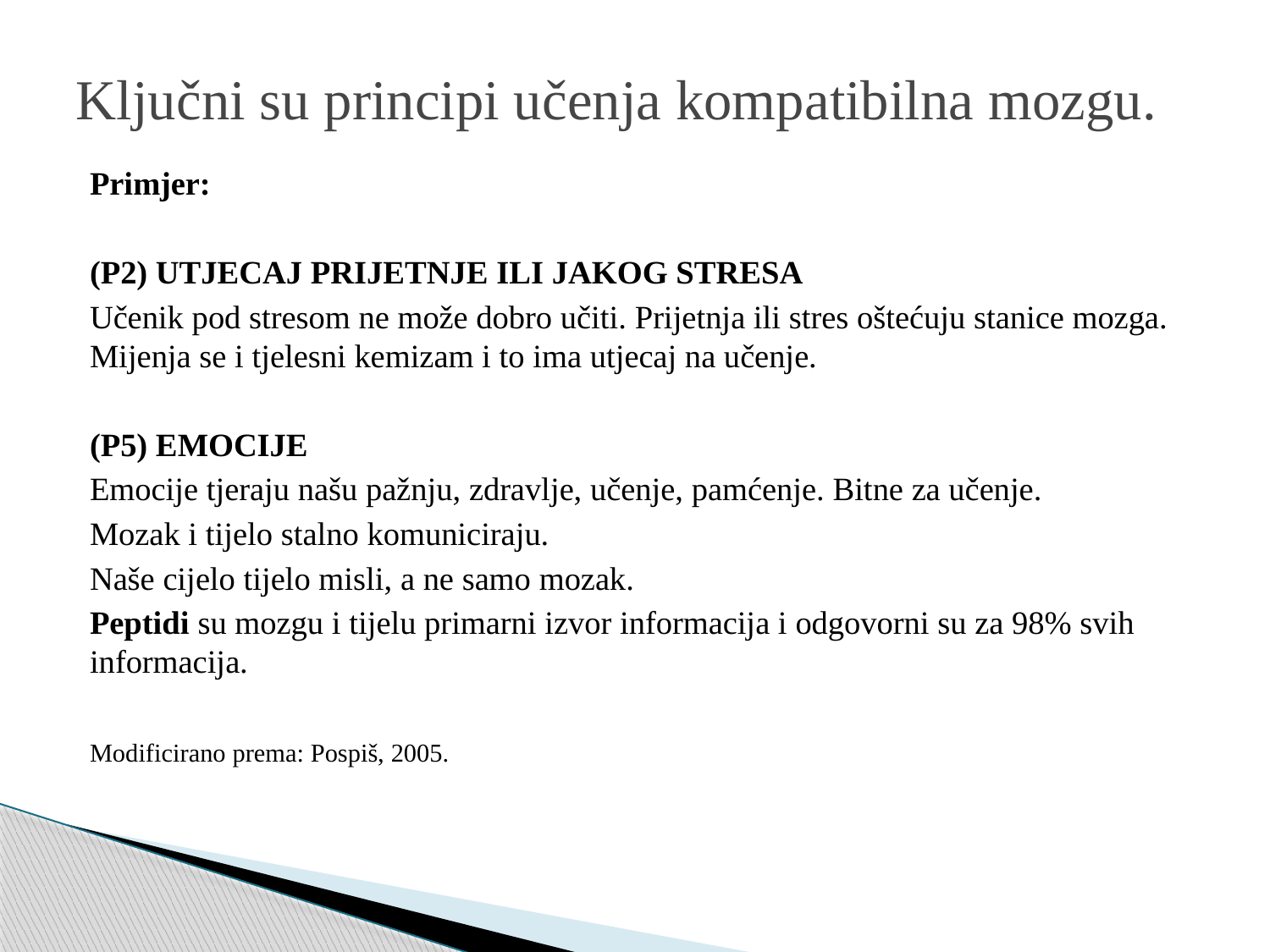

# Ključni su principi učenja kompatibilna mozgu.
Primjer:

(P2) UTJECAJ PRIJETNJE ILI JAKOG STRESA
Učenik pod stresom ne može dobro učiti. Prijetnja ili stres oštećuju stanice mozga. Mijenja se i tjelesni kemizam i to ima utjecaj na učenje.

(P5) EMOCIJE
Emocije tjeraju našu pažnju, zdravlje, učenje, pamćenje. Bitne za učenje.
Mozak i tijelo stalno komuniciraju.
Naše cijelo tijelo misli, a ne samo mozak.
Peptidi su mozgu i tijelu primarni izvor informacija i odgovorni su za 98% svih informacija.

					Modificirano prema: Pospiš, 2005.